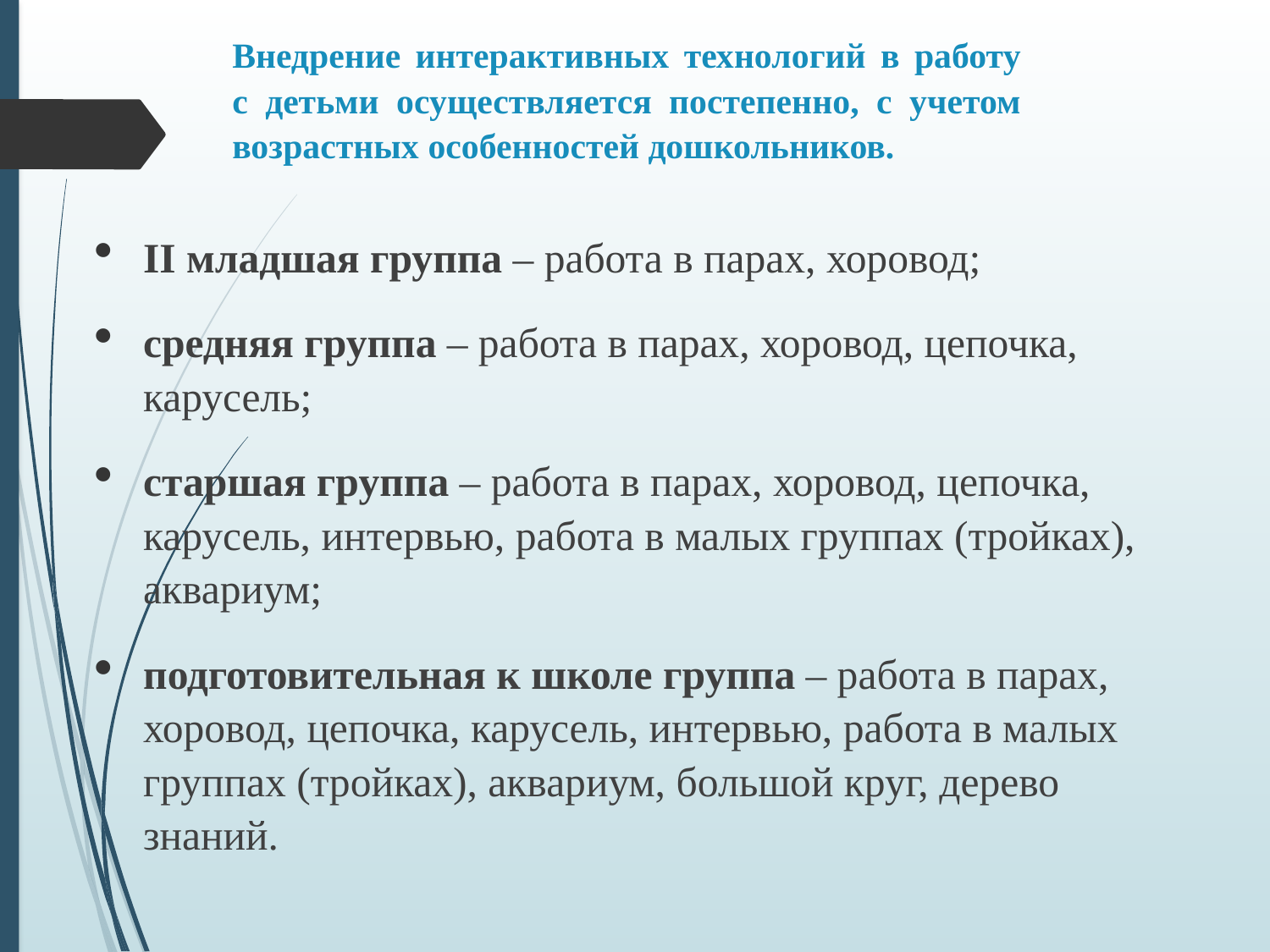

# Внедрение интерактивных технологий в работу с детьми осуществляется постепенно, с учетом возрастных особенностей дошкольников.
II младшая группа – работа в парах, хоровод;
средняя группа – работа в парах, хоровод, цепочка, карусель;
старшая группа – работа в парах, хоровод, цепочка, карусель, интервью, работа в малых группах (тройках), аквариум;
подготовительная к школе группа – работа в парах, хоровод, цепочка, карусель, интервью, работа в малых группах (тройках), аквариум, большой круг, дерево знаний.